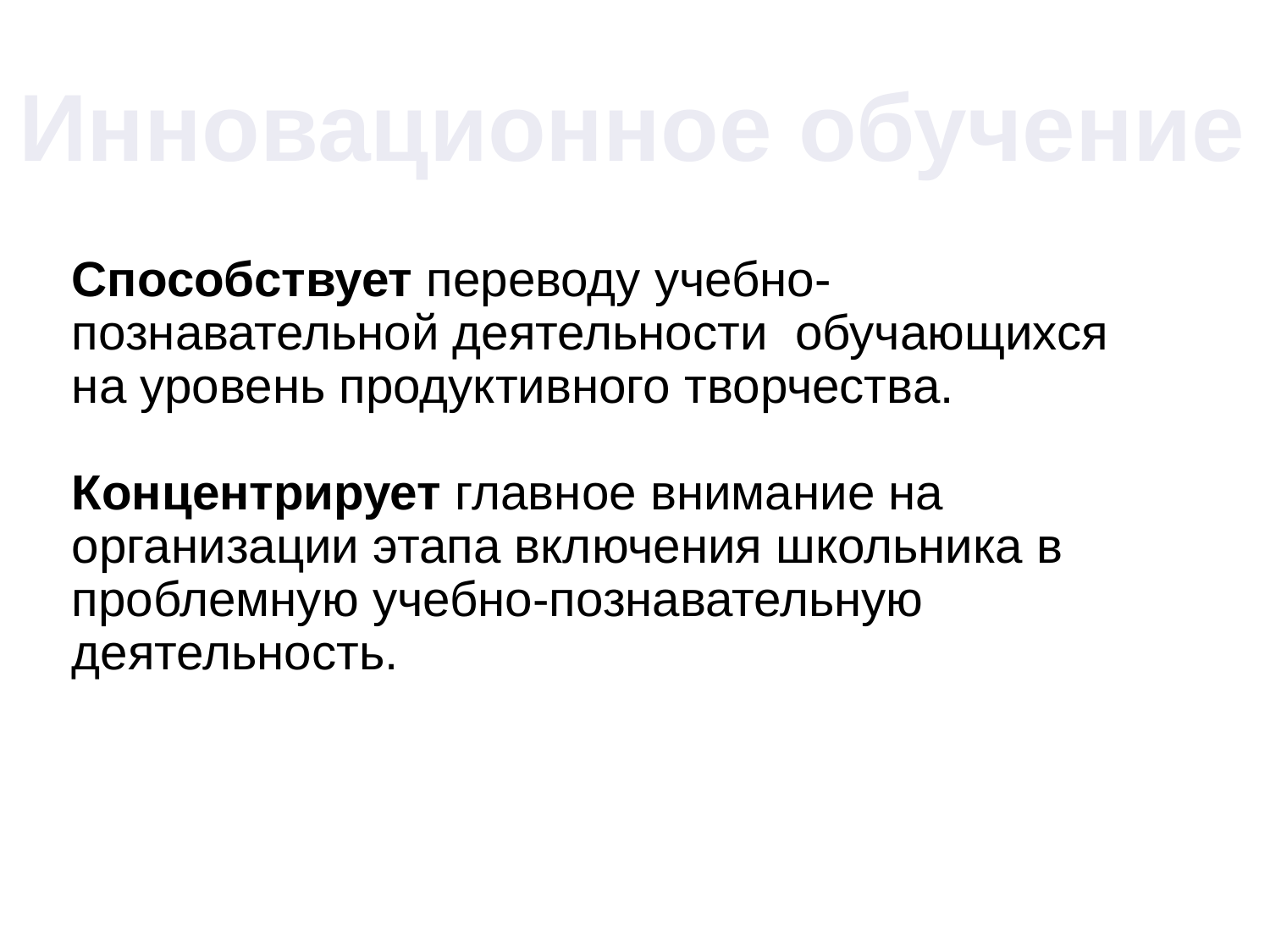

Инновационное обучение

Способствует переводу учебно-познавательной деятельности  обучающихся на уровень продуктивного творчества.

Концентрирует главное внимание на организации этапа включения школьника в проблемную учебно-познавательную деятельность.